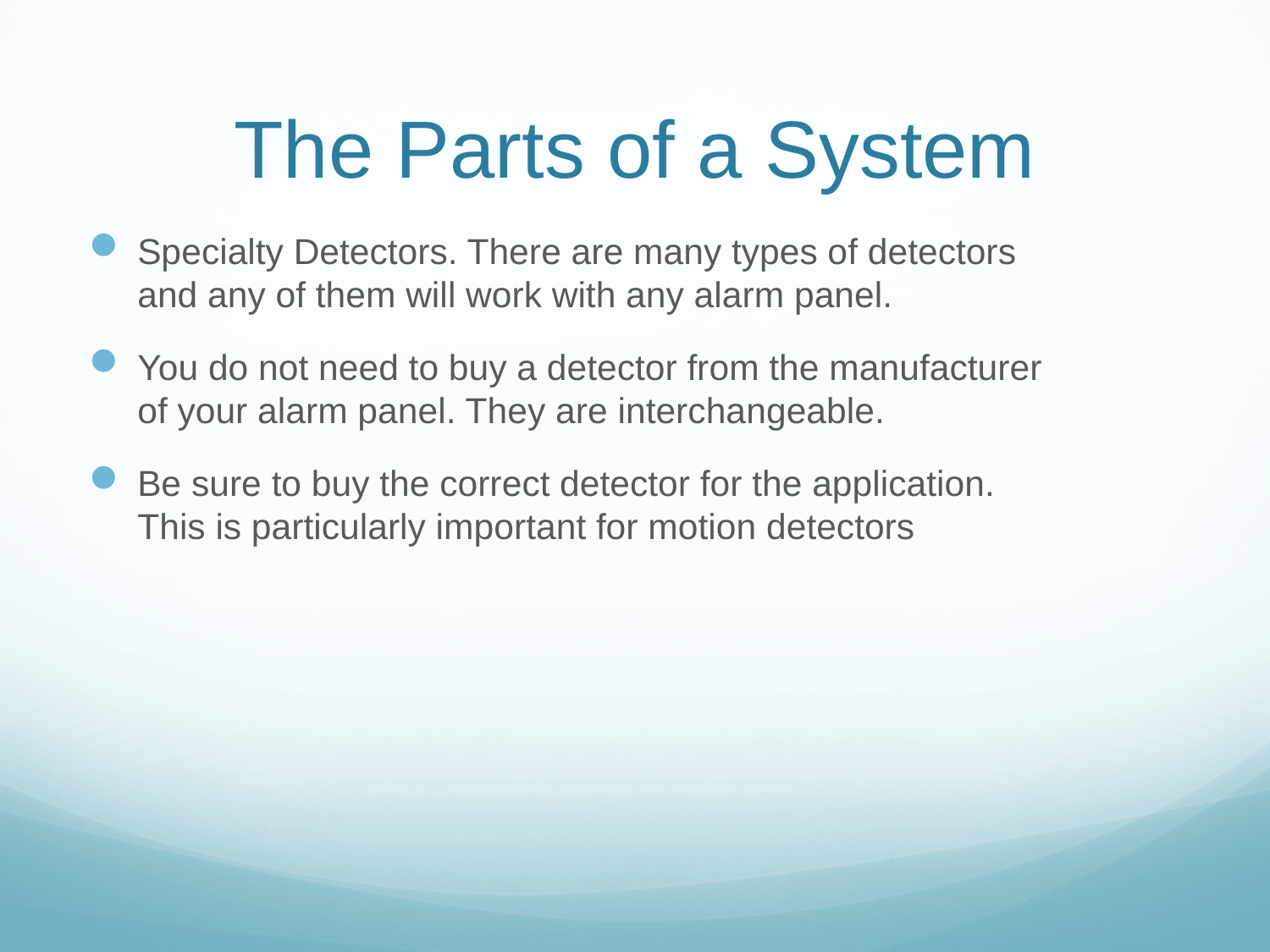

# The Parts of a System
Specialty Detectors. There are many types of detectors and any of them will work with any alarm panel.
You do not need to buy a detector from the manufacturer of your alarm panel. They are interchangeable.
Be sure to buy the correct detector for the application. This is particularly important for motion detectors